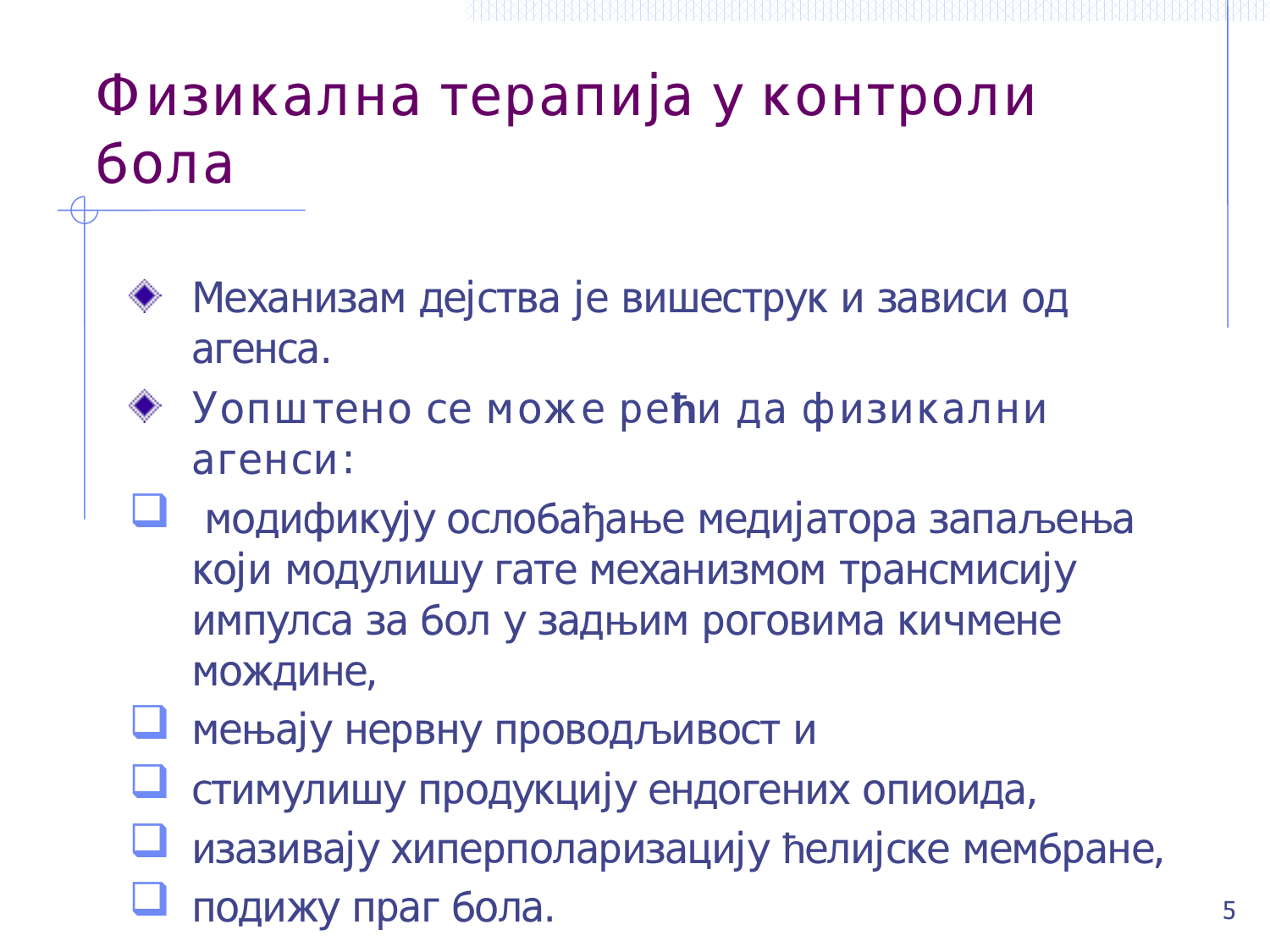

# Физикална терапија у контроли бола
Механизам дејства је вишеструк и зависи од агенса.
Уопштено се може рећи да физикални агенси:
 модификују ослобађање медијатора запаљења који модулишу гате механизмом трансмисију импулса за бол у задњим роговима кичмене мождине,
мењају нервну проводљивост и
стимулишу продукцију ендогених опиоида,
изазивају хиперполаризацију ћелијске мембране,
подижу праг бола.
5